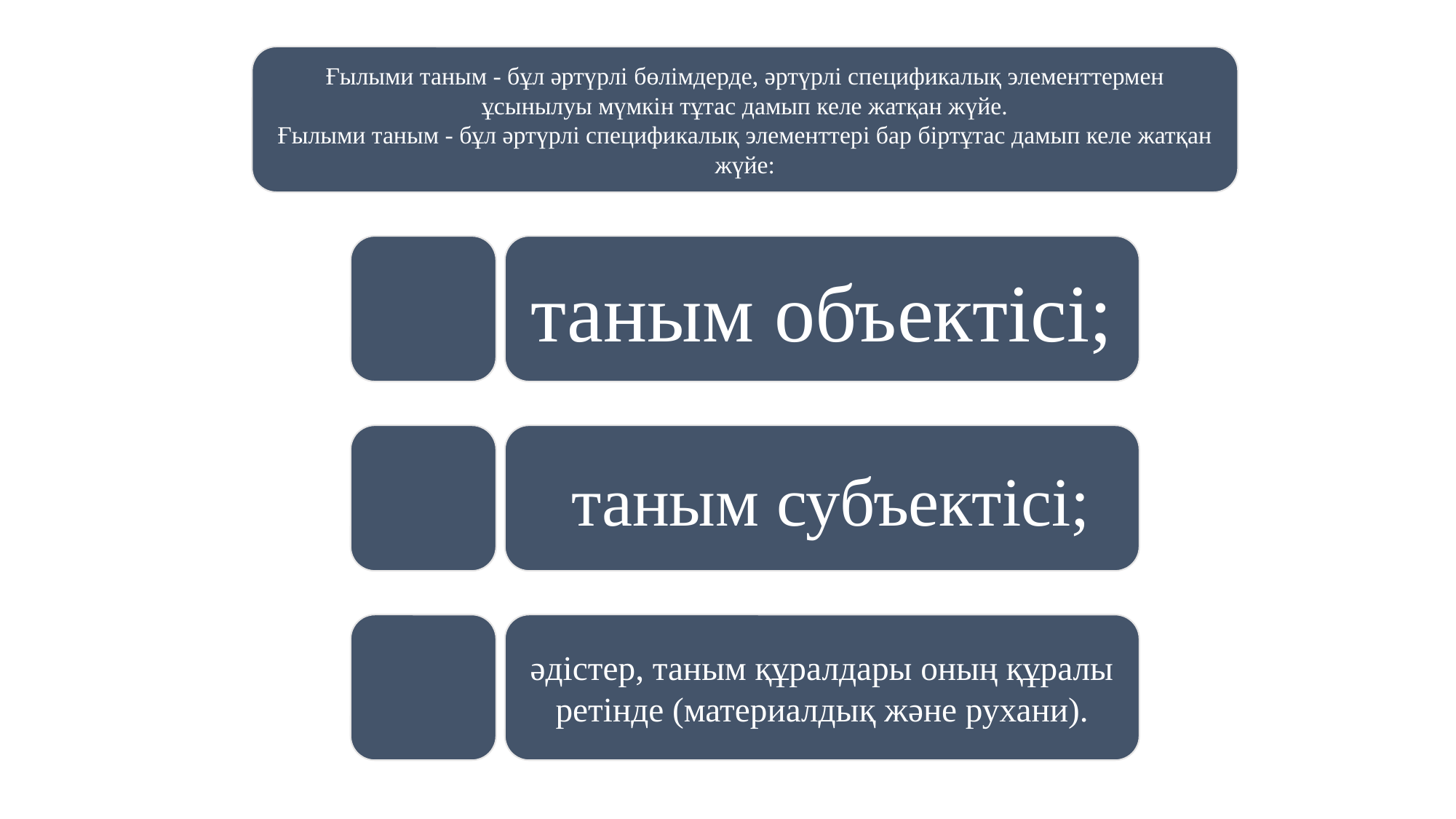

Ғылыми таным - бұл әртүрлі бөлімдерде, әртүрлі спецификалық элементтермен ұсынылуы мүмкін тұтас дамып келе жатқан жүйе.
Ғылыми таным - бұл әртүрлі спецификалық элементтері бар біртұтас дамып келе жатқан жүйе:
таным объектісі;
 таным субъектісі;
әдістер, таным құралдары оның құралы ретінде (материалдық және рухани).